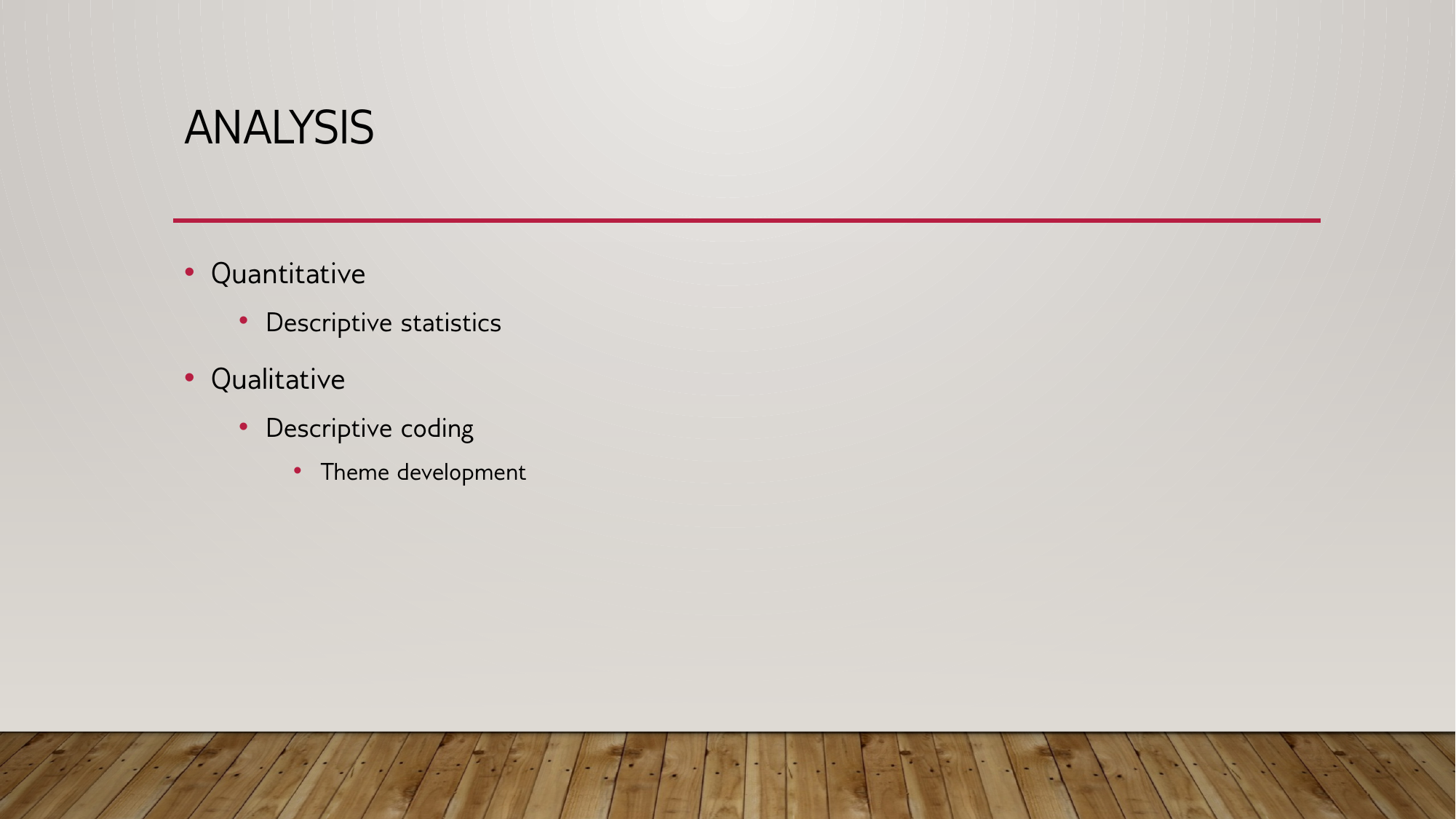

# Analysis
Quantitative
Descriptive statistics
Qualitative
Descriptive coding
Theme development